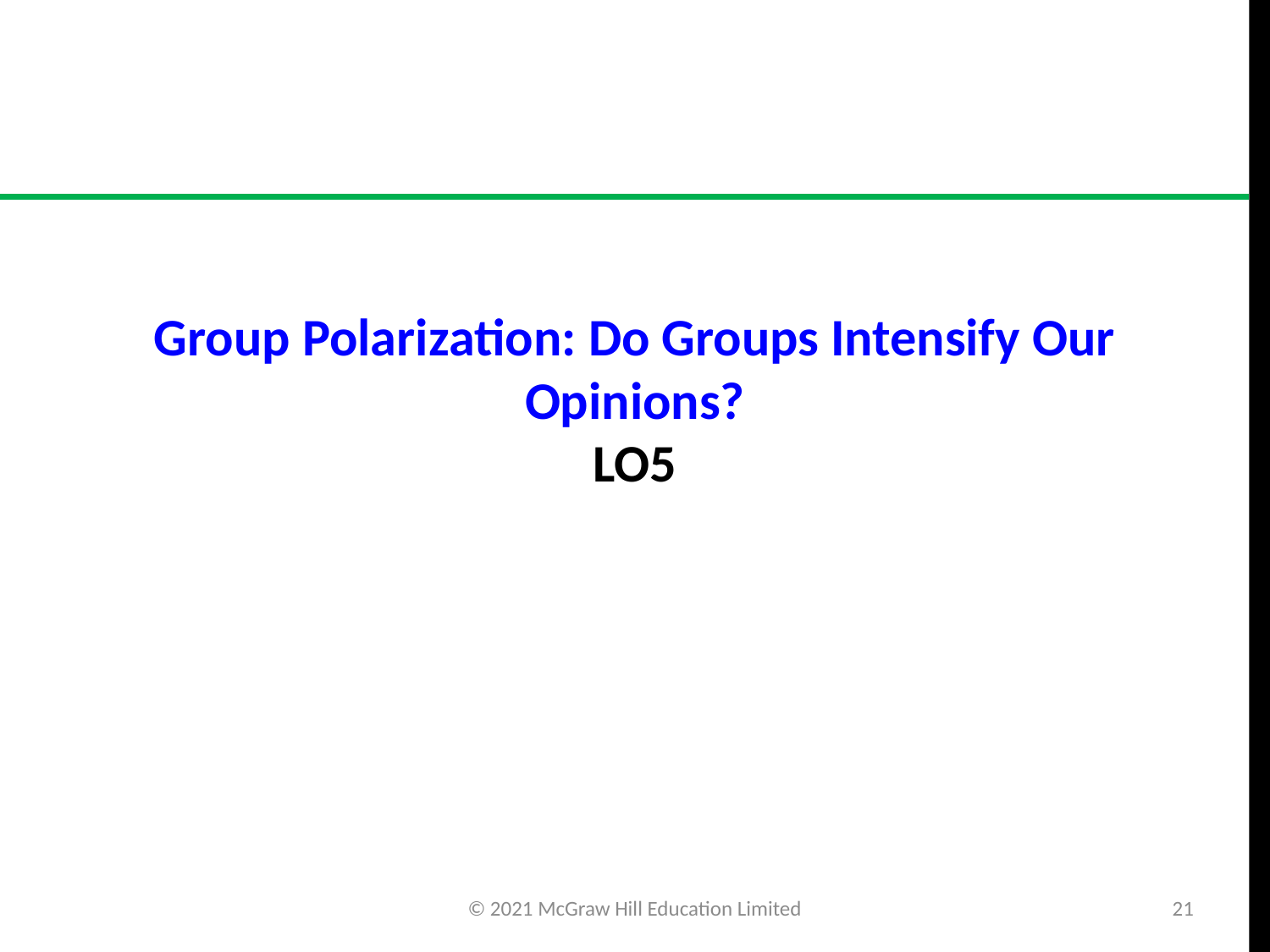

# Group Polarization: Do Groups Intensify Our Opinions? LO5

© 2021 McGraw Hill Education Limited
21